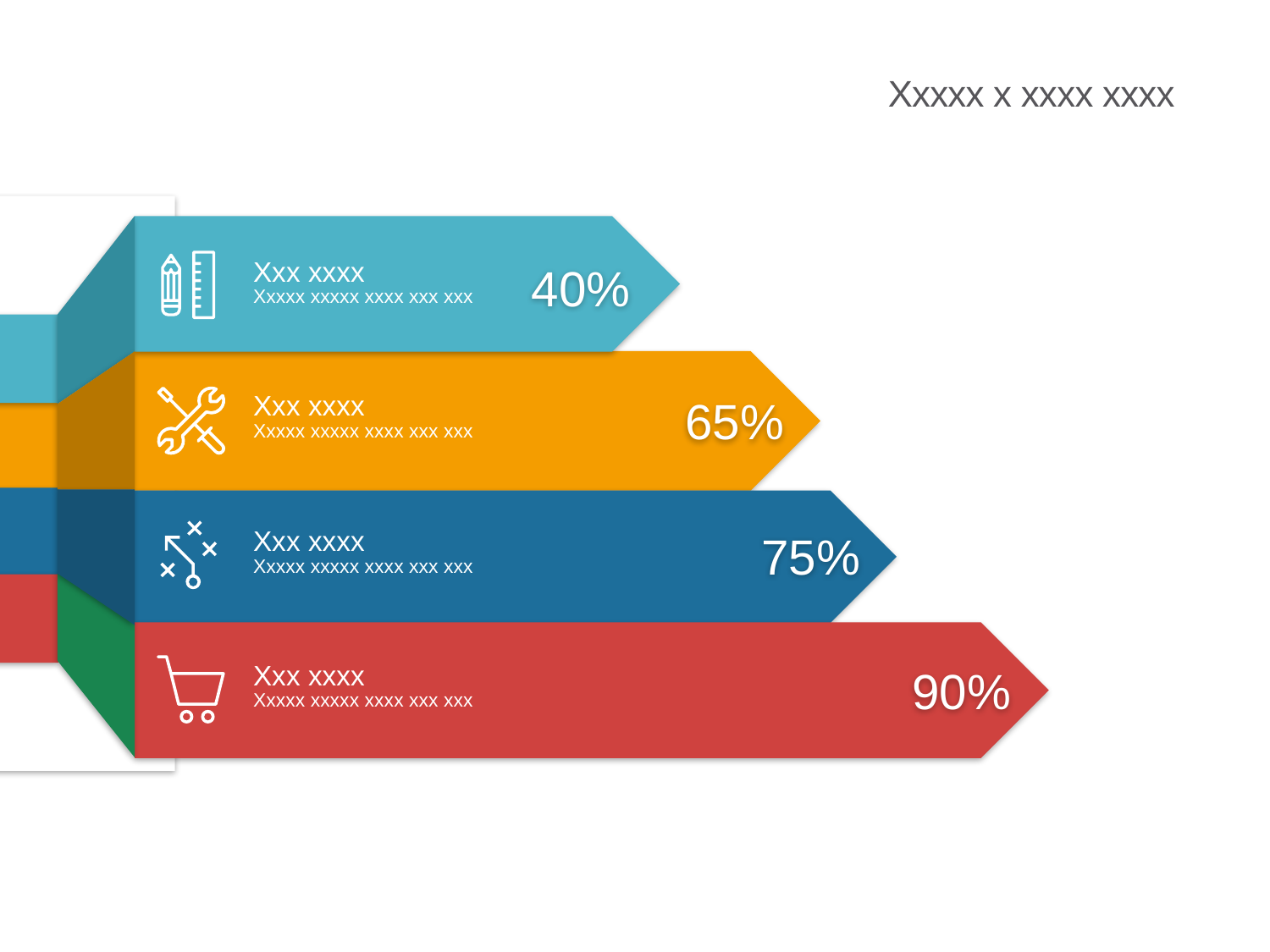

# Xxxxx x xxxx xxxx

40%

Xxx xxxx
Xxxxx xxxxx xxxx xxx xxx

65%

Xxx xxxx
Xxxxx xxxxx xxxx xxx xxx

75%

Xxx xxxx
Xxxxx xxxxx xxxx xxx xxx

90%

Xxx xxxx
Xxxxx xxxxx xxxx xxx xxx